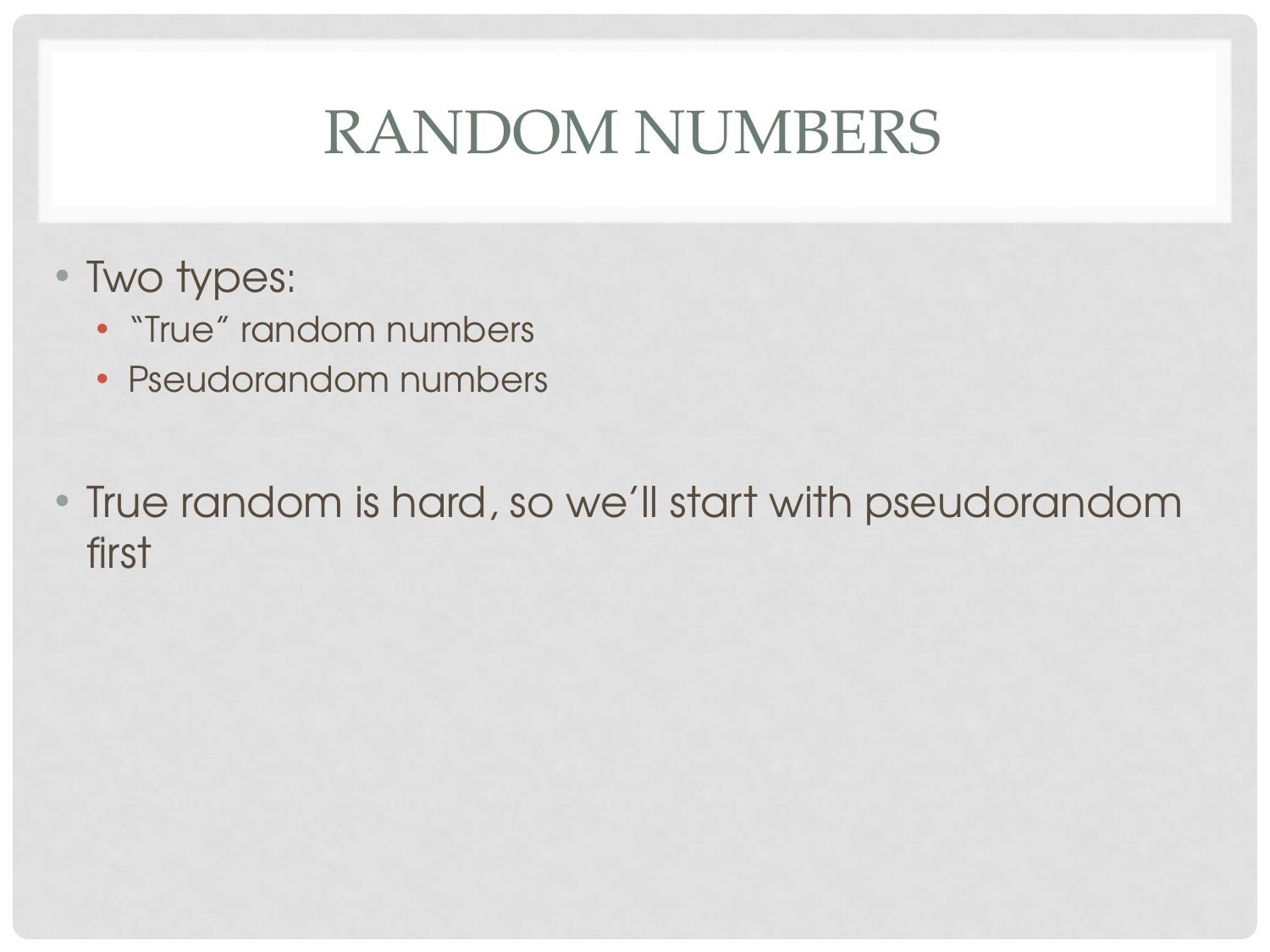

# Random numbers
Two types:
“True” random numbers
Pseudorandom numbers

True random is hard, so we’ll start with pseudorandom first